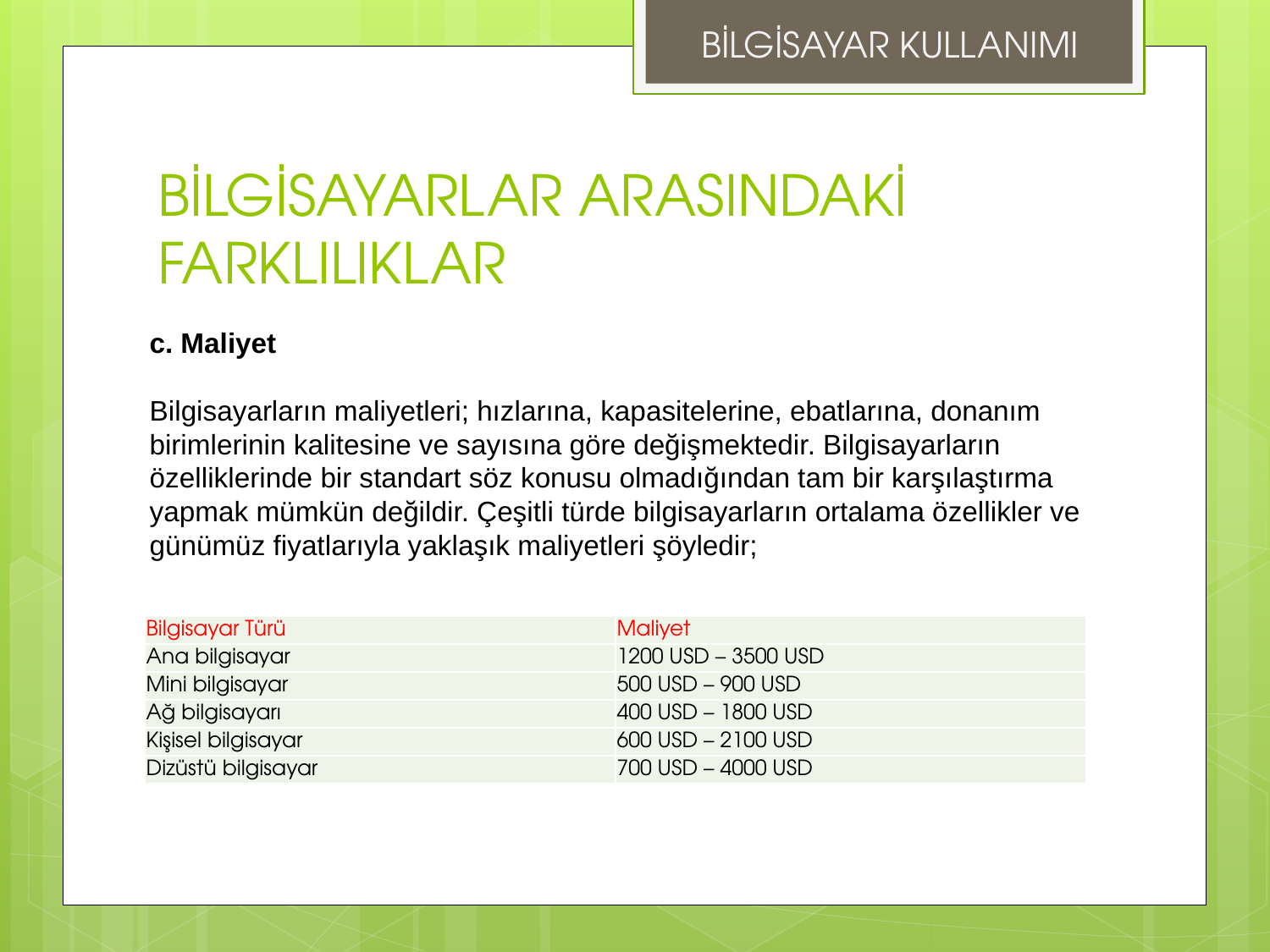

BİLGİSAYAR KULLANIMI
# BİLGİSAYARLAR ARASINDAKİ FARKLILIKLAR
c. Maliyet
Bilgisayarların maliyetleri; hızlarına, kapasitelerine, ebatlarına, donanım birimlerinin kalitesine ve sayısına göre değişmektedir. Bilgisayarların özelliklerinde bir standart söz konusu olmadığından tam bir karşılaştırma yapmak mümkün değildir. Çeşitli türde bilgisayarların ortalama özellikler ve günümüz fiyatlarıyla yaklaşık maliyetleri şöyledir;
| Bilgisayar Türü | Maliyet |
| --- | --- |
| Ana bilgisayar | 1200 USD – 3500 USD |
| Mini bilgisayar | 500 USD – 900 USD |
| Ağ bilgisayarı | 400 USD – 1800 USD |
| Kişisel bilgisayar | 600 USD – 2100 USD |
| Dizüstü bilgisayar | 700 USD – 4000 USD |